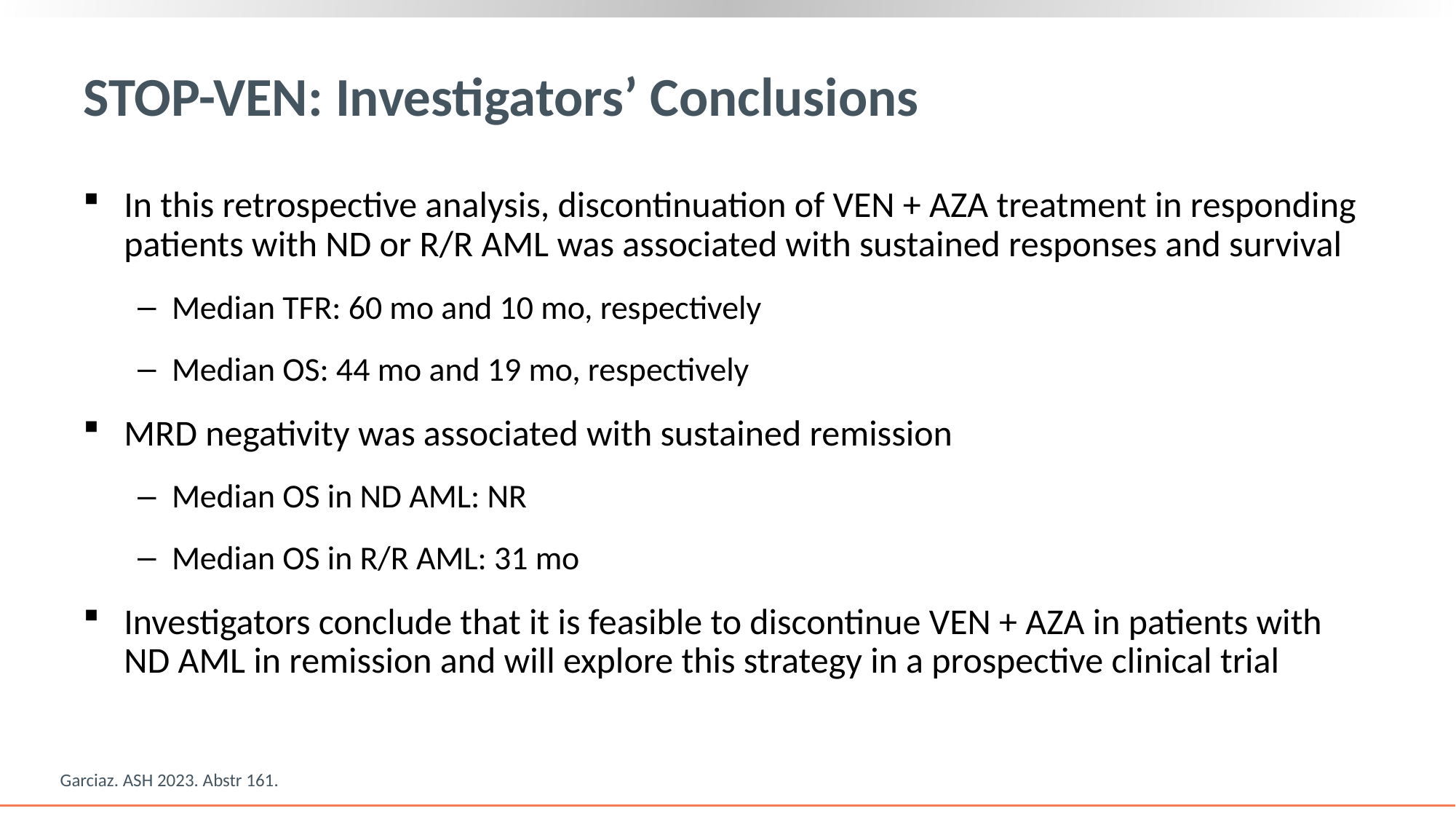

# STOP-VEN: Investigators’ Conclusions
In this retrospective analysis, discontinuation of VEN + AZA treatment in responding patients with ND or R/R AML was associated with sustained responses and survival
Median TFR: 60 mo and 10 mo, respectively
Median OS: 44 mo and 19 mo, respectively
MRD negativity was associated with sustained remission
Median OS in ND AML: NR
Median OS in R/R AML: 31 mo
Investigators conclude that it is feasible to discontinue VEN + AZA in patients with ND AML in remission and will explore this strategy in a prospective clinical trial

Garciaz. ASH 2023. Abstr 161.